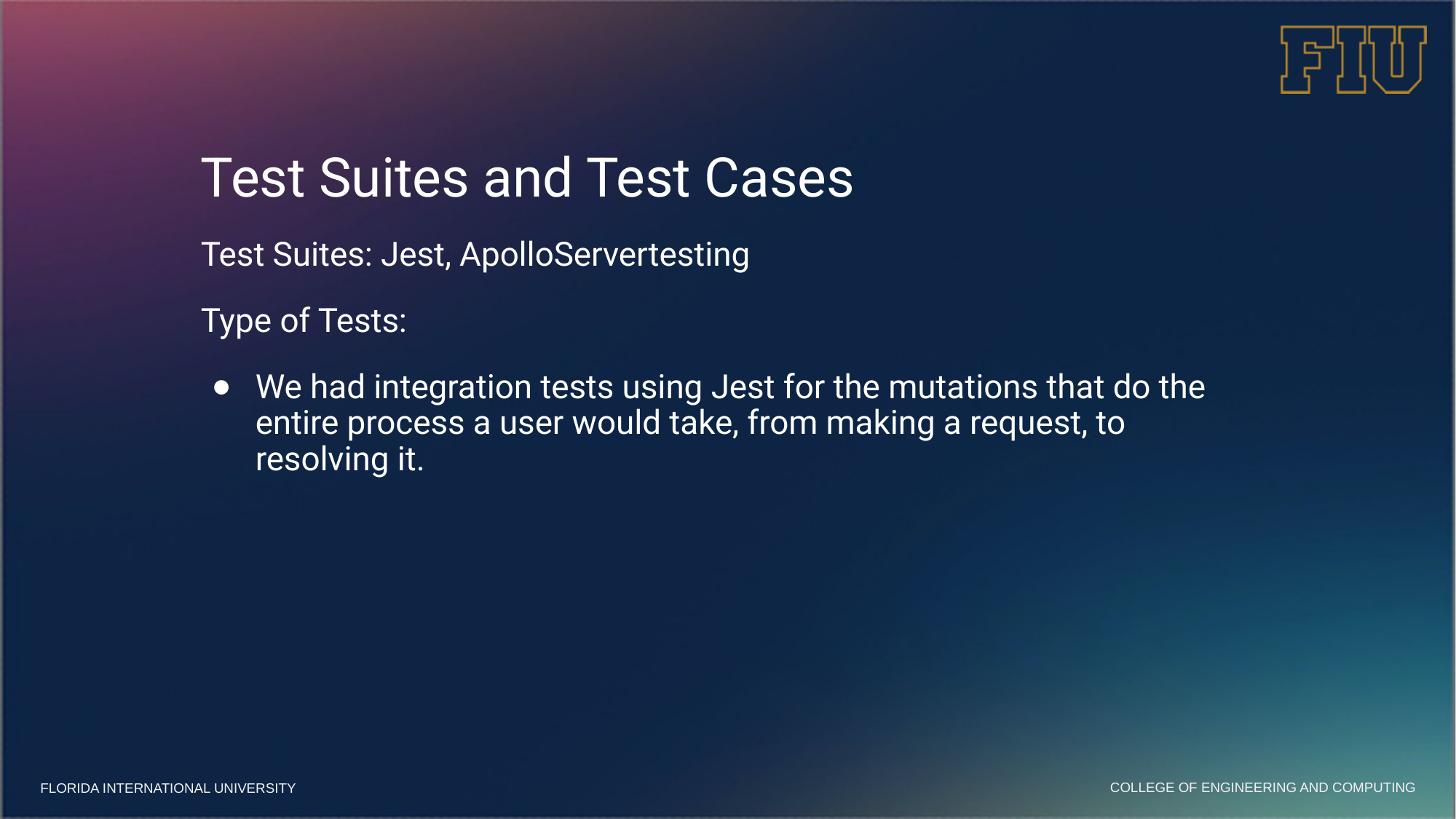

# Test Suites and Test Cases
Test Suites: Jest, ApolloServertesting
Type of Tests:
We had integration tests using Jest for the mutations that do the entire process a user would take, from making a request, to resolving it.